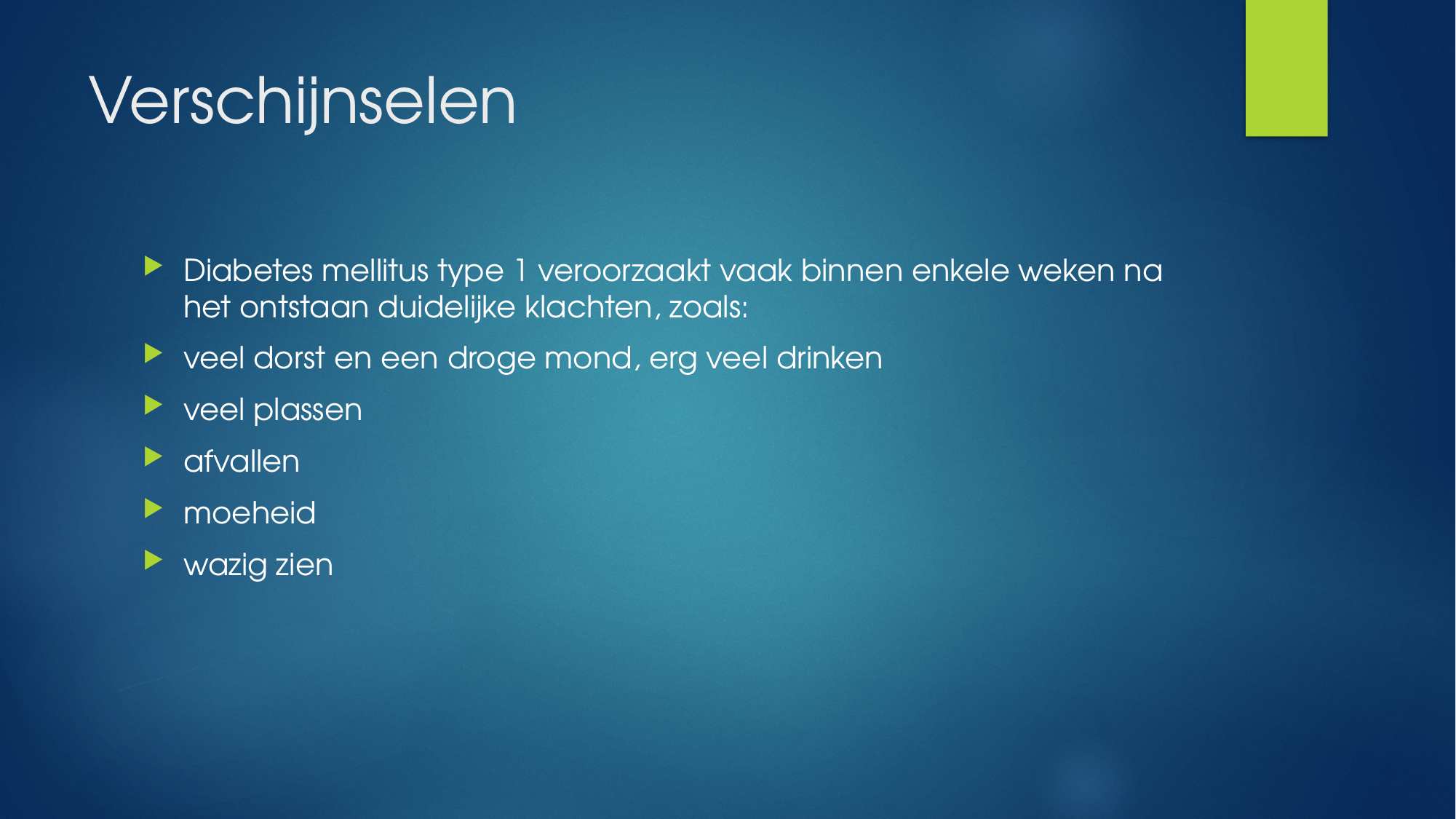

# Verschijnselen
Diabetes mellitus type 1 veroorzaakt vaak binnen enkele weken na het ontstaan duidelijke klachten, zoals:
veel dorst en een droge mond, erg veel drinken
veel plassen
afvallen
moeheid
wazig zien